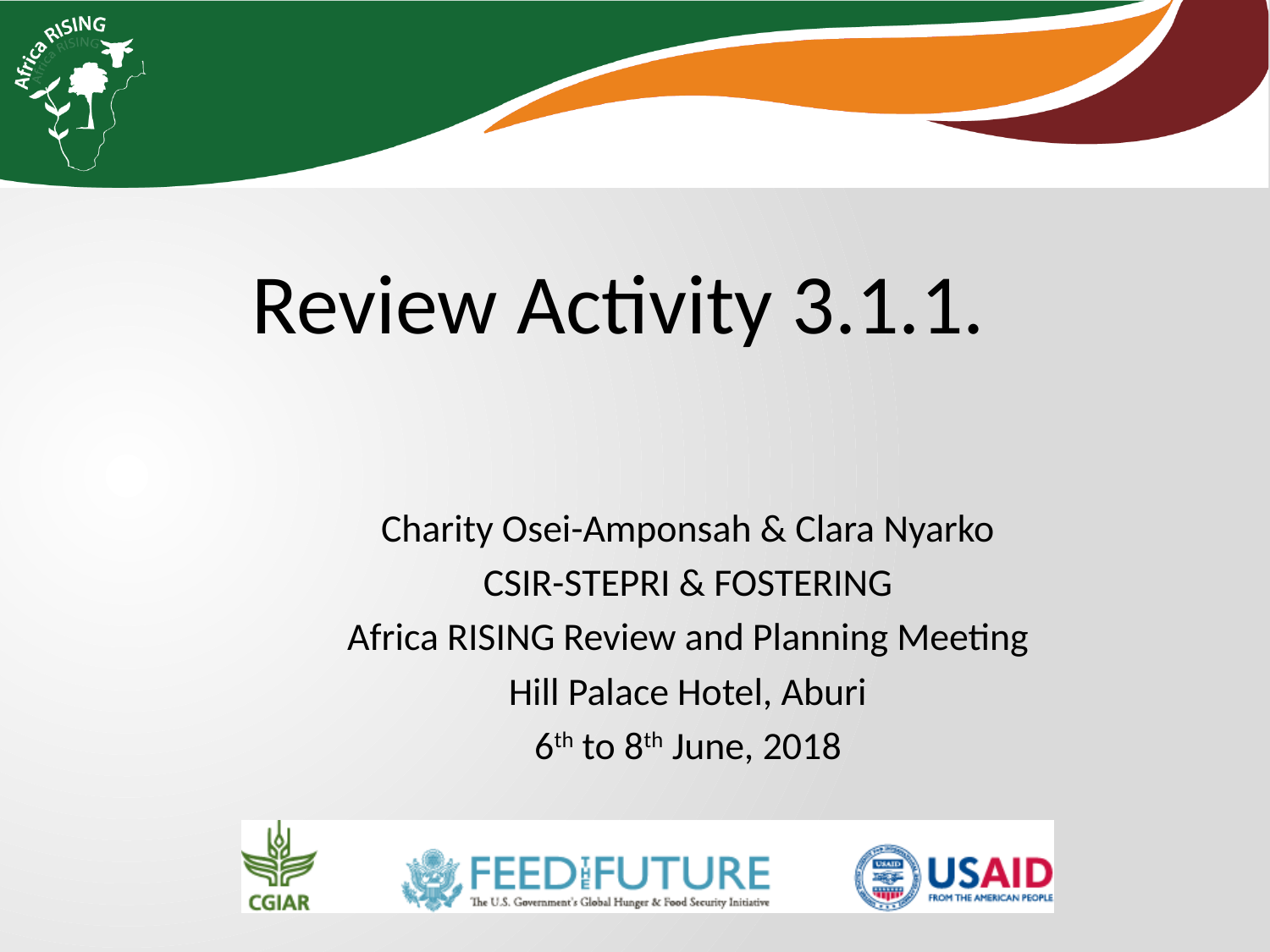

Review Activity 3.1.1.
Charity Osei-Amponsah & Clara Nyarko
CSIR-STEPRI & FOSTERING
Africa RISING Review and Planning Meeting
Hill Palace Hotel, Aburi
6th to 8th June, 2018